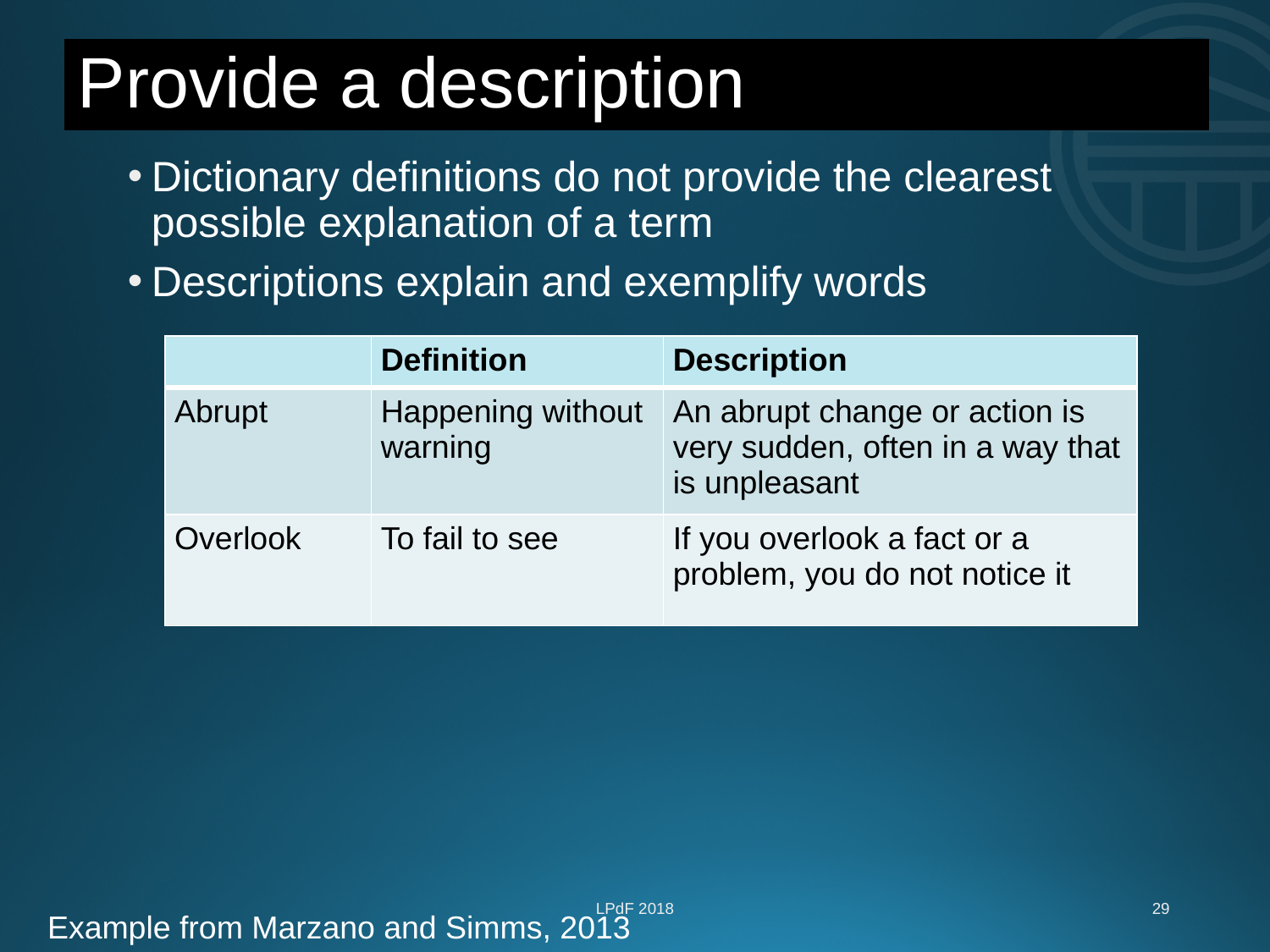

# Provide a description
Dictionary definitions do not provide the clearest possible explanation of a term
Descriptions explain and exemplify words

|  | Definition | Description |
| --- | --- | --- |
| Abrupt | Happening without warning | An abrupt change or action is very sudden, often in a way that is unpleasant |
| Overlook | To fail to see | If you overlook a fact or a problem, you do not notice it |
LPdF 2018
29
Example from Marzano and Simms, 2013